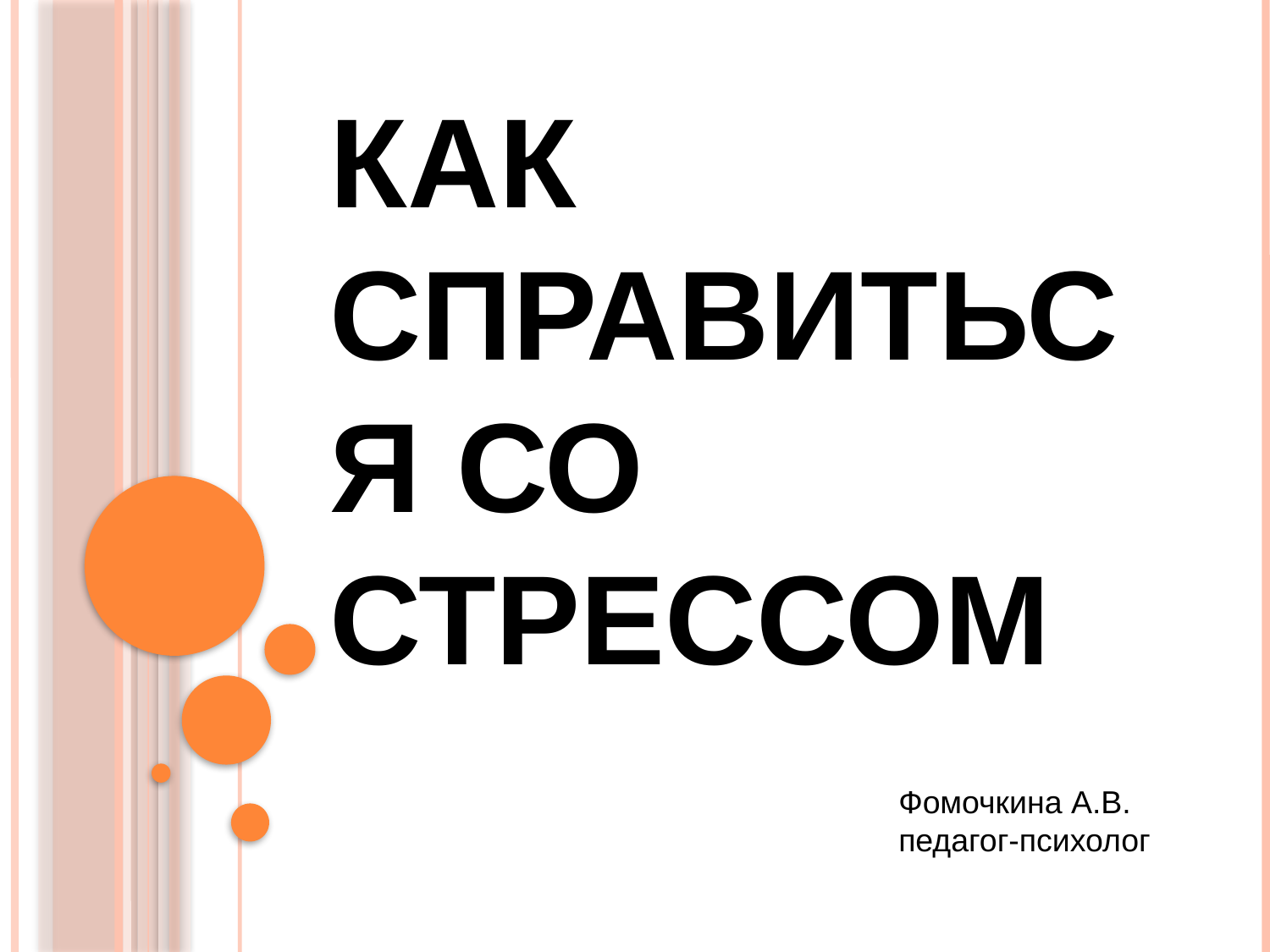

# Как справиться со стрессом
Фомочкина А.В.
педагог-психолог